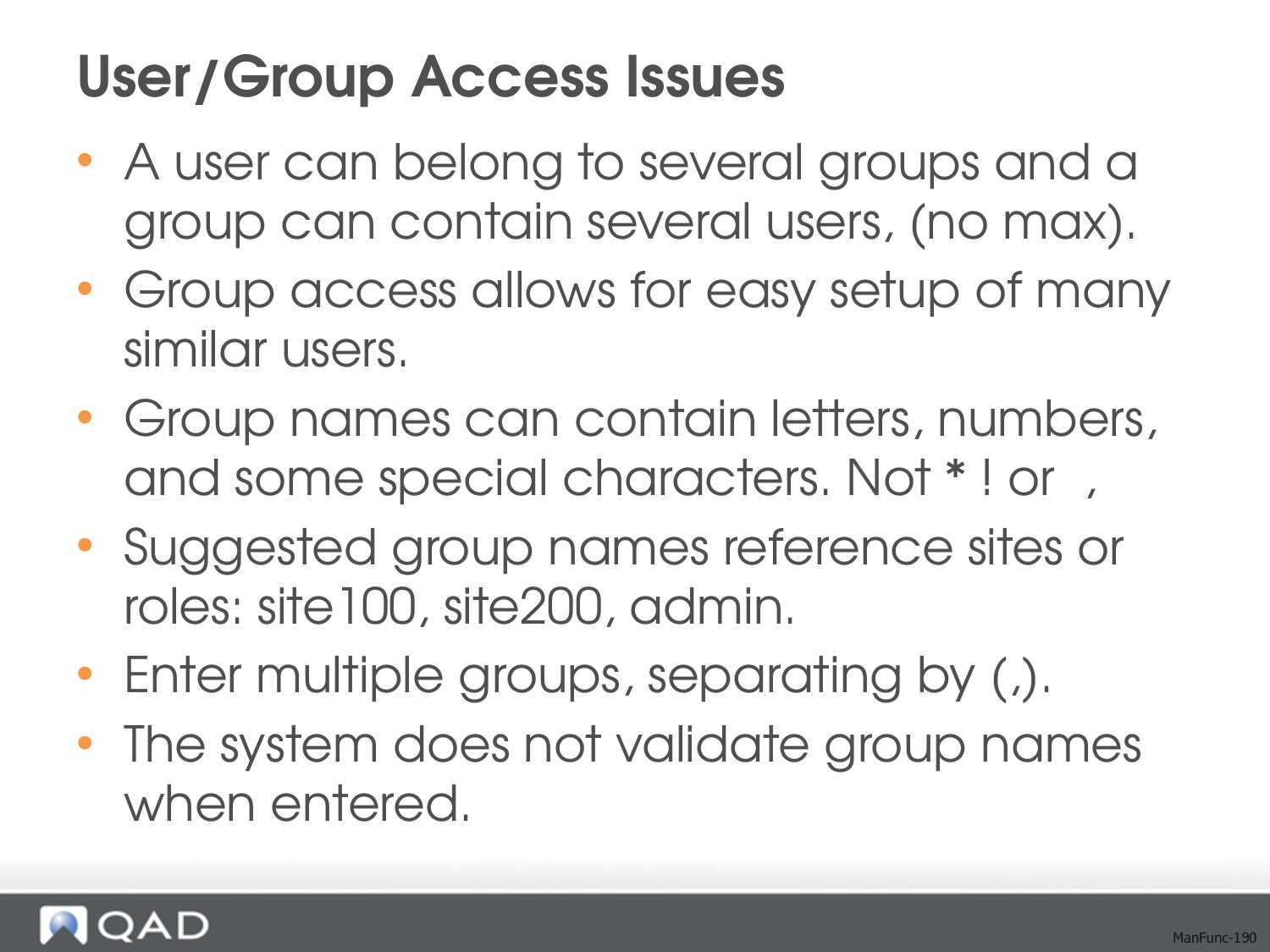

# User/Group Access Issues
A user can belong to several groups and a group can contain several users, (no max).
Group access allows for easy setup of many similar users.
Group names can contain letters, numbers, and some special characters. Not * ! or  ,
Suggested group names reference sites or roles: site100, site200, admin.
Enter multiple groups, separating by (,).
The system does not validate group names when entered.

ManFunc-190